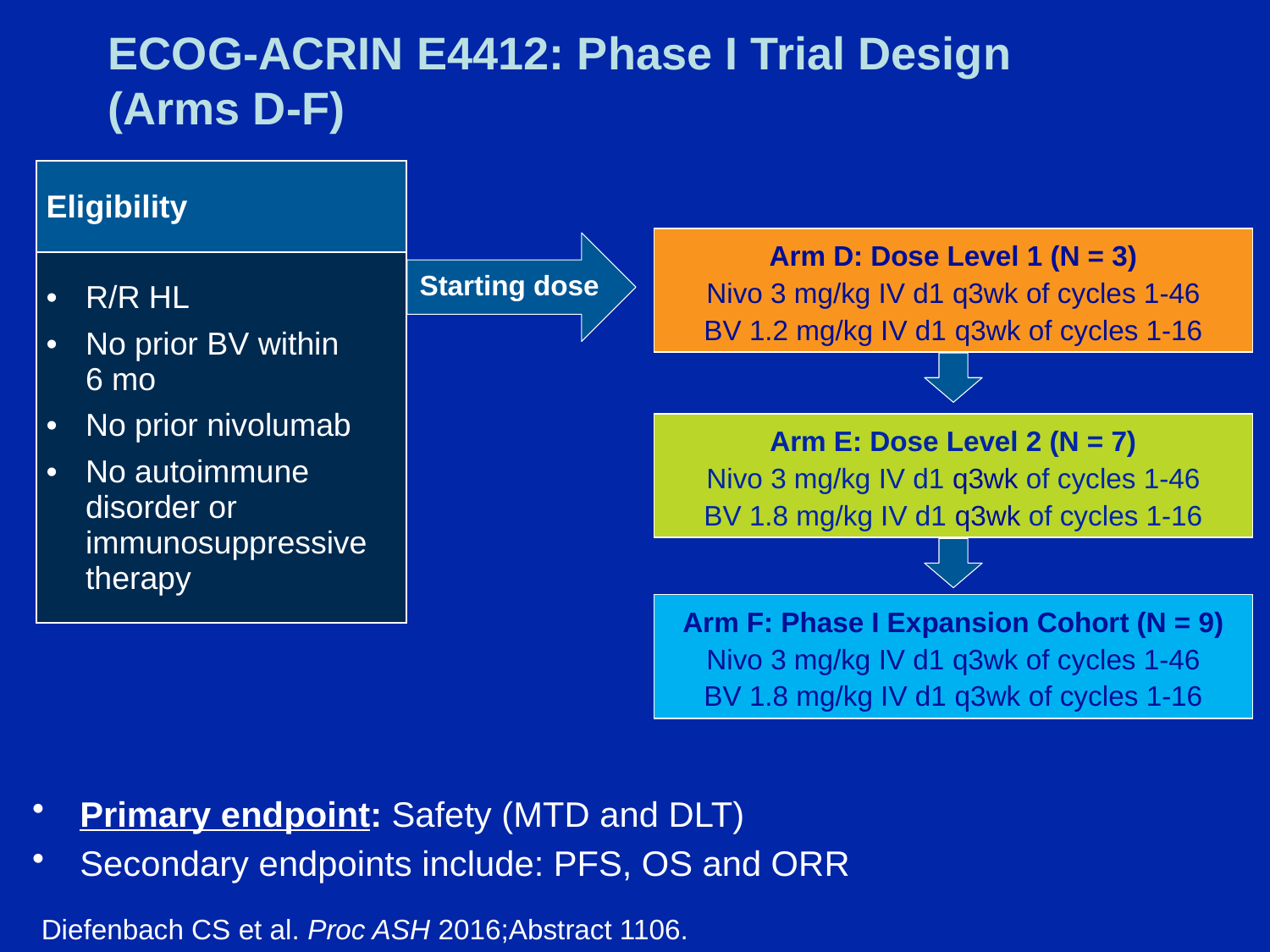

# ECOG-ACRIN E4412: Phase I Trial Design (Arms D-F)
| Eligibility |
| --- |
| R/R HL No prior BV within 6 mo No prior nivolumab No autoimmune disorder or immunosuppressive therapy |
Arm D: Dose Level 1 (N = 3)
Nivo 3 mg/kg IV d1 q3wk of cycles 1-46
BV 1.2 mg/kg IV d1 q3wk of cycles 1-16

Starting dose

Arm E: Dose Level 2 (N = 7)
Nivo 3 mg/kg IV d1 q3wk of cycles 1-46
BV 1.8 mg/kg IV d1 q3wk of cycles 1-16

Arm F: Phase I Expansion Cohort (N = 9)
Nivo 3 mg/kg IV d1 q3wk of cycles 1-46
BV 1.8 mg/kg IV d1 q3wk of cycles 1-16
Primary endpoint: Safety (MTD and DLT)
Secondary endpoints include: PFS, OS and ORR
Diefenbach CS et al. Proc ASH 2016;Abstract 1106.